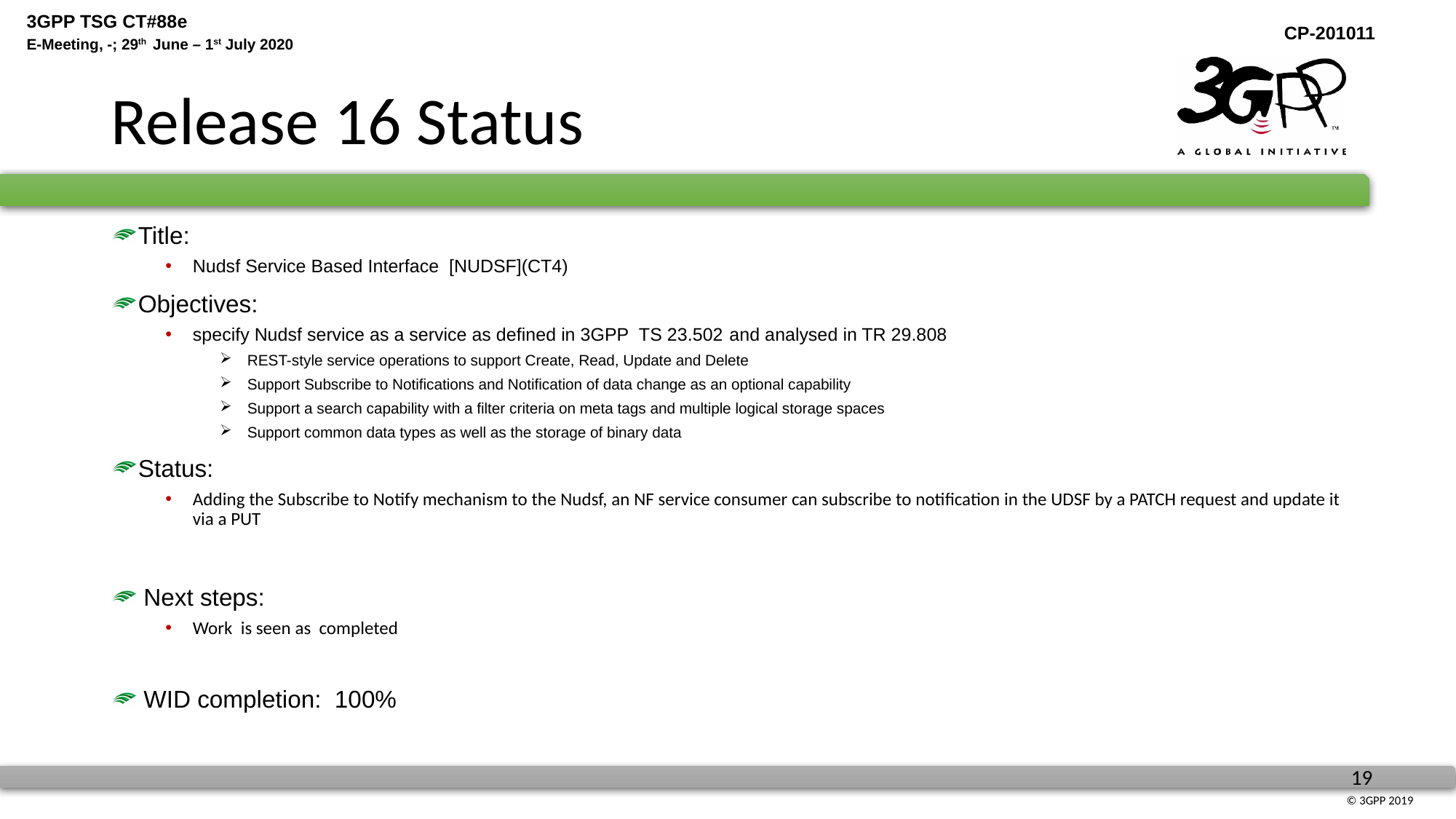

# Release 16 Status
Title:
Nudsf Service Based Interface  [NUDSF](CT4)
Objectives:
specify Nudsf service as a service as defined in 3GPP  TS 23.502 and analysed in TR 29.808
REST-style service operations to support Create, Read, Update and Delete
Support Subscribe to Notifications and Notification of data change as an optional capability
Support a search capability with a filter criteria on meta tags and multiple logical storage spaces
Support common data types as well as the storage of binary data
Status:
Adding the Subscribe to Notify mechanism to the Nudsf, an NF service consumer can subscribe to notification in the UDSF by a PATCH request and update it via a PUT

 Next steps:
Work  is seen as  completed

 WID completion:  100%